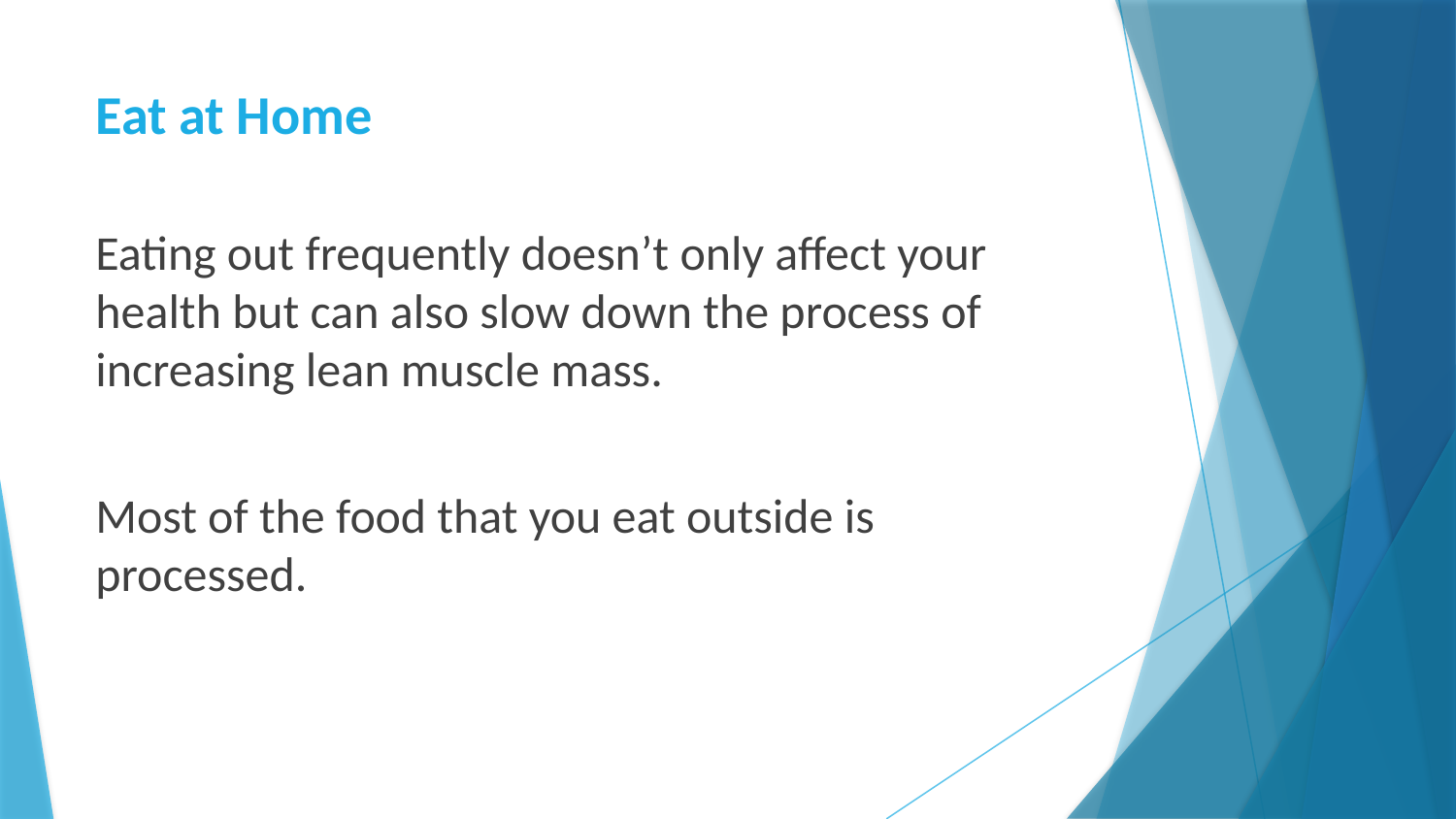

# Eat at Home
Eating out frequently doesn’t only affect your health but can also slow down the process of increasing lean muscle mass.

Most of the food that you eat outside is processed.